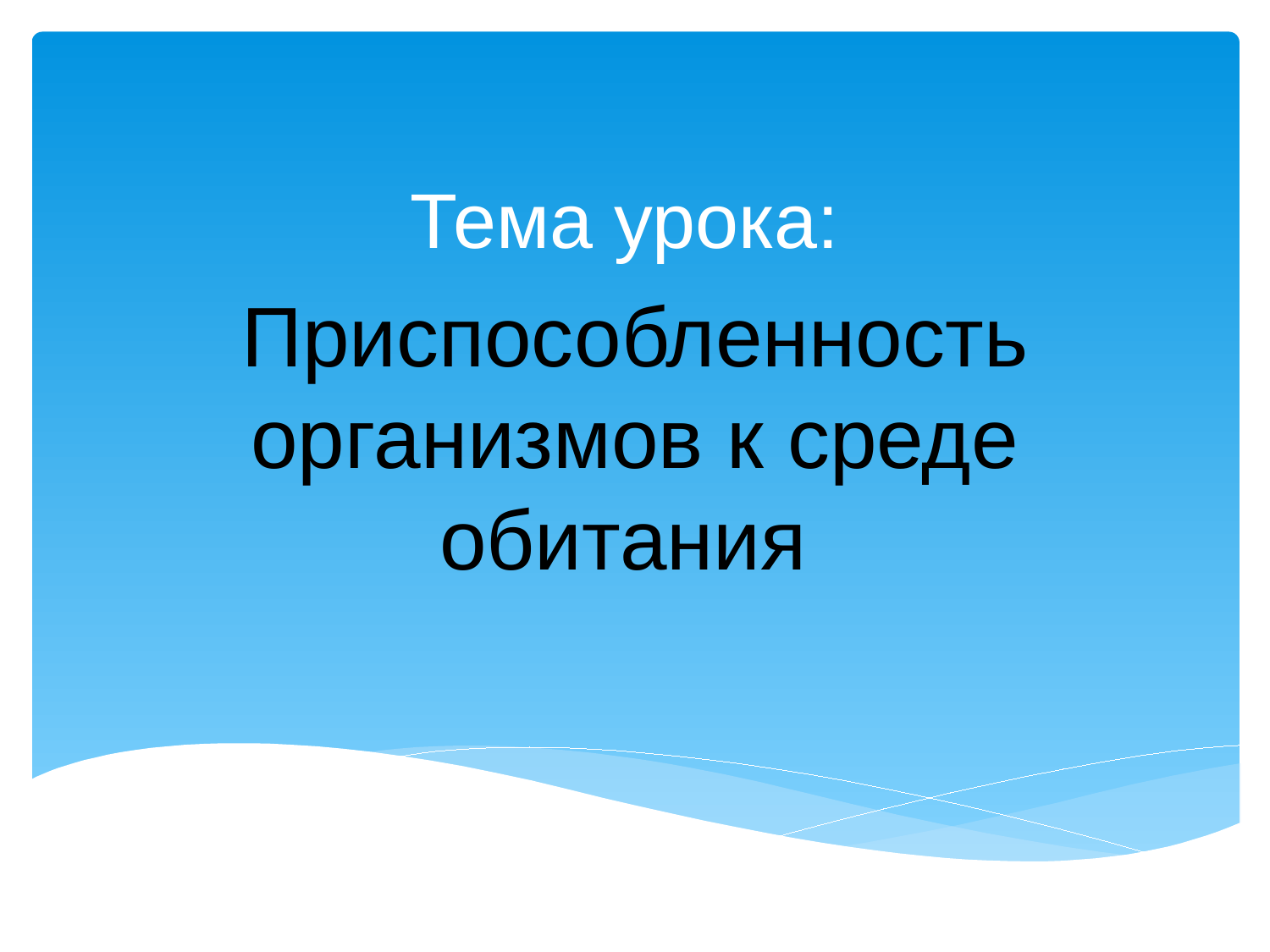

# Тема урока:
Приспособленность организмов к среде обитания